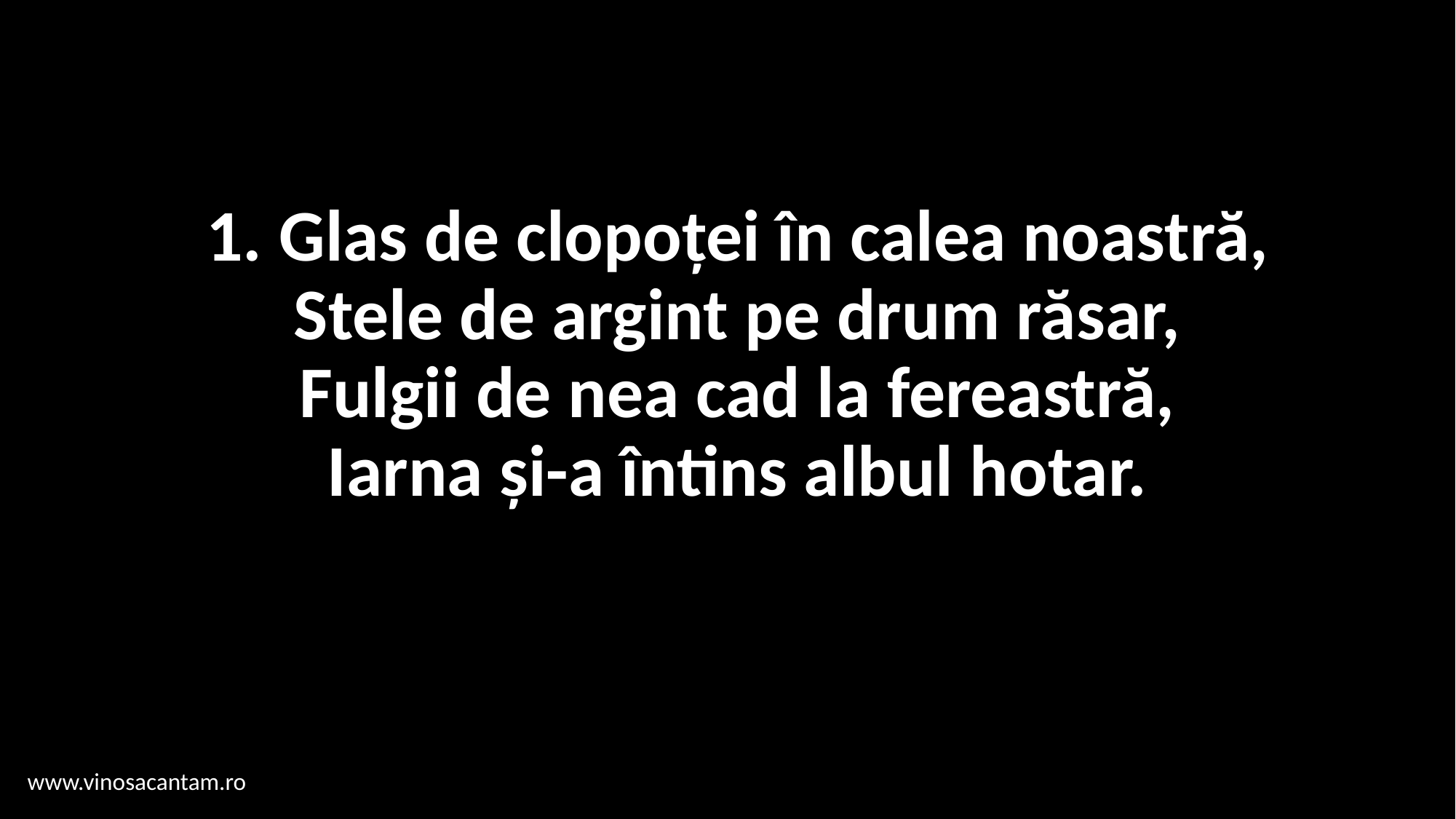

# 1. Glas de clopoței în calea noastră, Stele de argint pe drum răsar, Fulgii de nea cad la fereastră, Iarna și-a întins albul hotar.
www.vinosacantam.ro